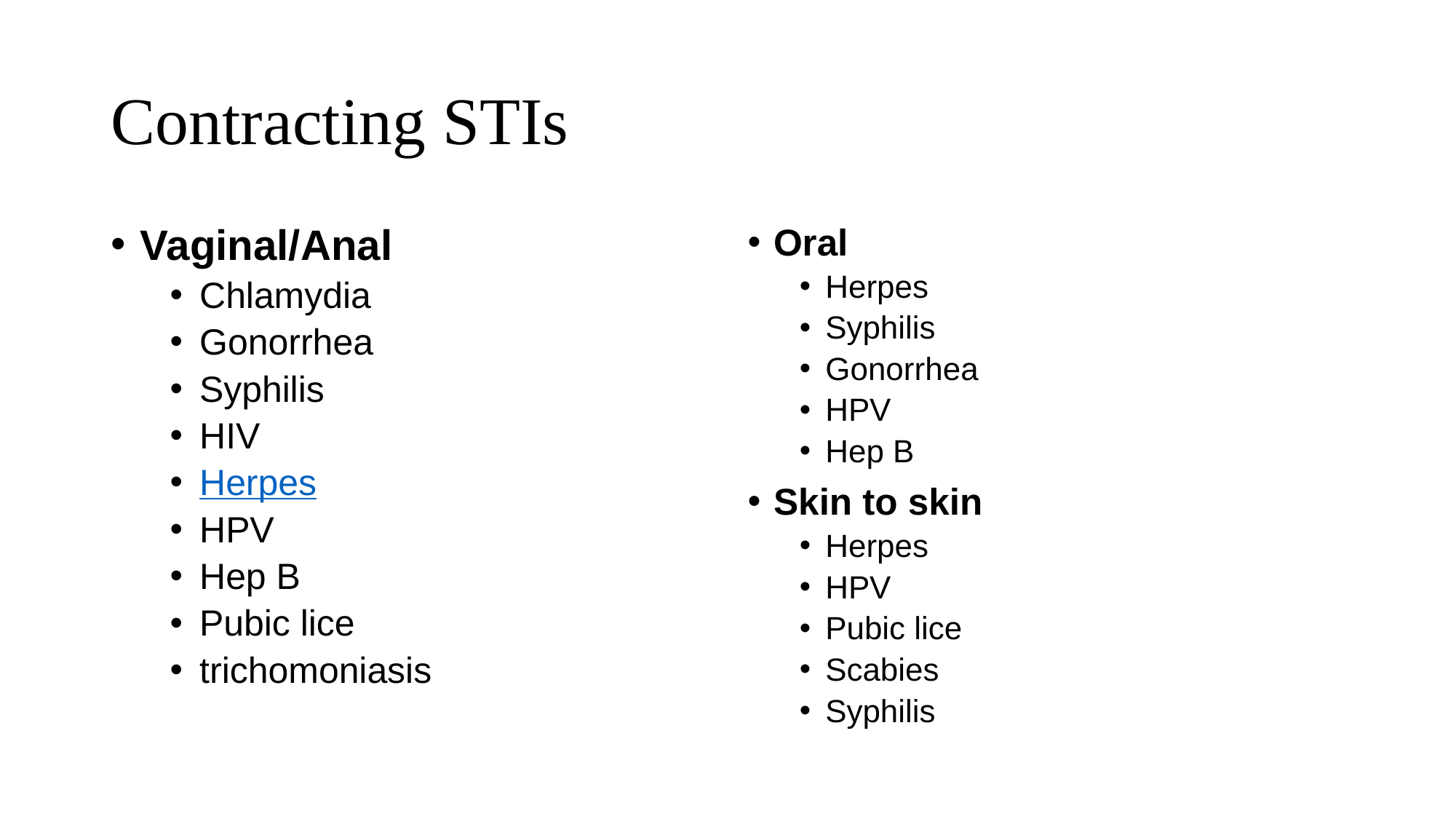

# Contracting STIs
Vaginal/Anal
Chlamydia
Gonorrhea
Syphilis
HIV
Herpes
HPV
Hep B
Pubic lice
trichomoniasis

Oral
Herpes
Syphilis
Gonorrhea
HPV
Hep B
Skin to skin
Herpes
HPV
Pubic lice
Scabies
Syphilis